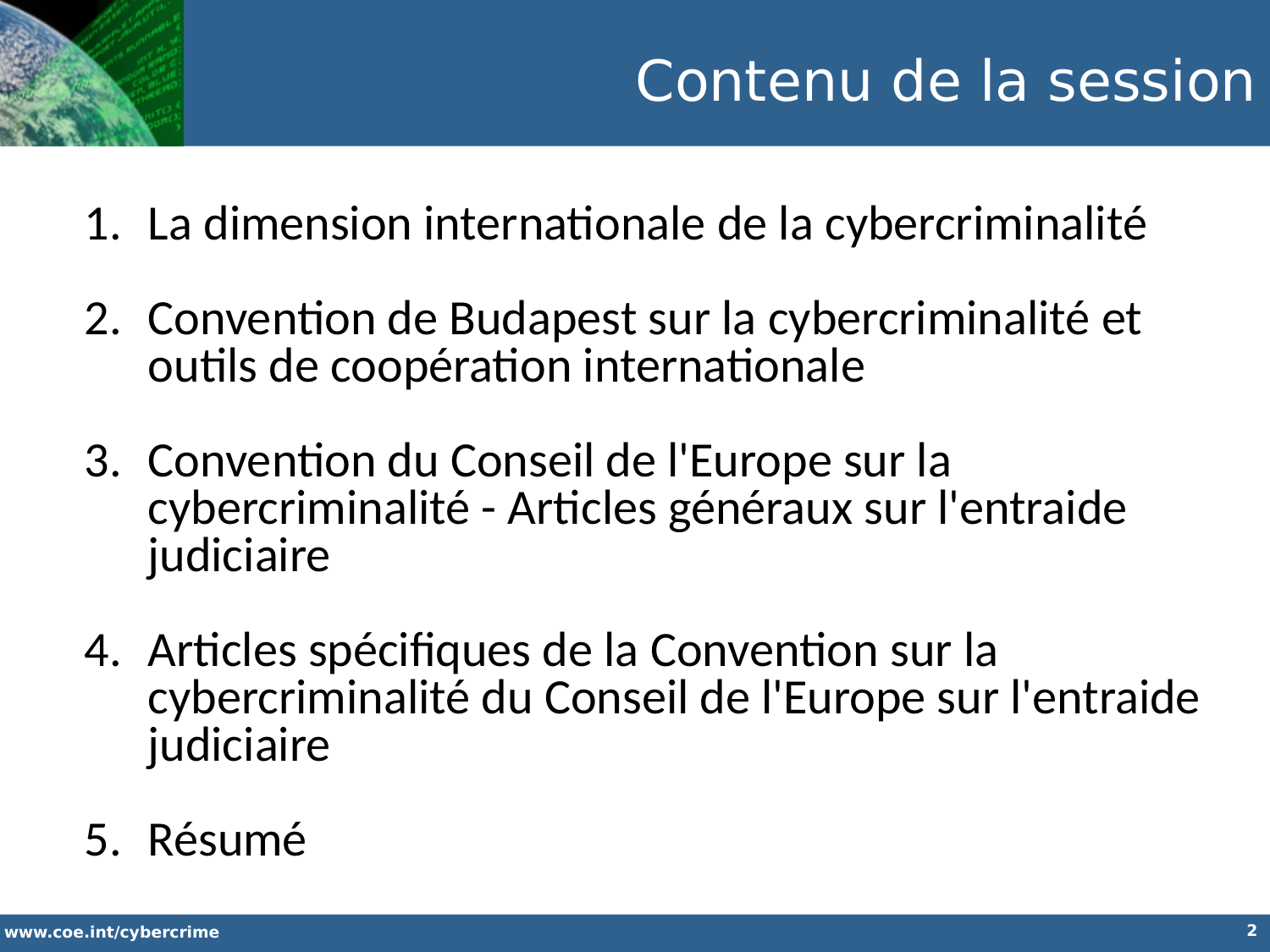

Contenu de la session

La dimension internationale de la cybercriminalité

Convention de Budapest sur la cybercriminalité et outils de coopération internationale

Convention du Conseil de l'Europe sur la cybercriminalité - Articles généraux sur l'entraide judiciaire

Articles spécifiques de la Convention sur la cybercriminalité du Conseil de l'Europe sur l'entraide judiciaire

Résumé
2